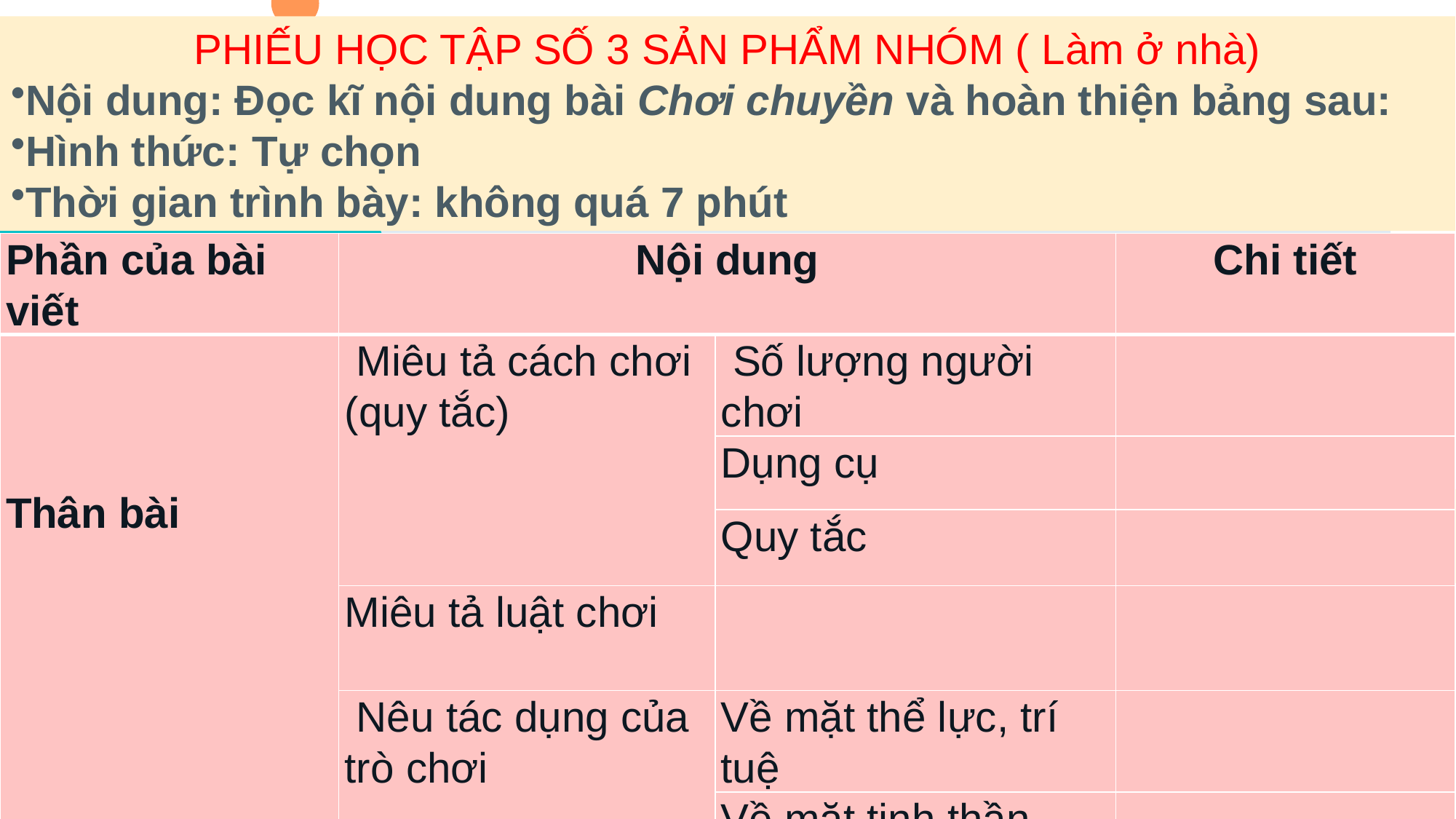

PHIẾU HỌC TẬP SỐ 3 SẢN PHẨM NHÓM ( Làm ở nhà)
Nội dung: Đọc kĩ nội dung bài Chơi chuyền và hoàn thiện bảng sau:
Hình thức: Tự chọn
Thời gian trình bày: không quá 7 phút
| Phần của bài viết | Nội dung |  | Chi tiết |
| --- | --- | --- | --- |
| Thân bài | Miêu tả cách chơi (quy tắc) | Số lượng người chơi |  |
|  |  | Dụng cụ |  |
|  |  | Quy tắc |  |
|  | Miêu tả luật chơi |  |  |
|  | Nêu tác dụng của trò chơi | Về mặt thể lực, trí tuệ |  |
|  |  | Về mặt tinh thần |  |